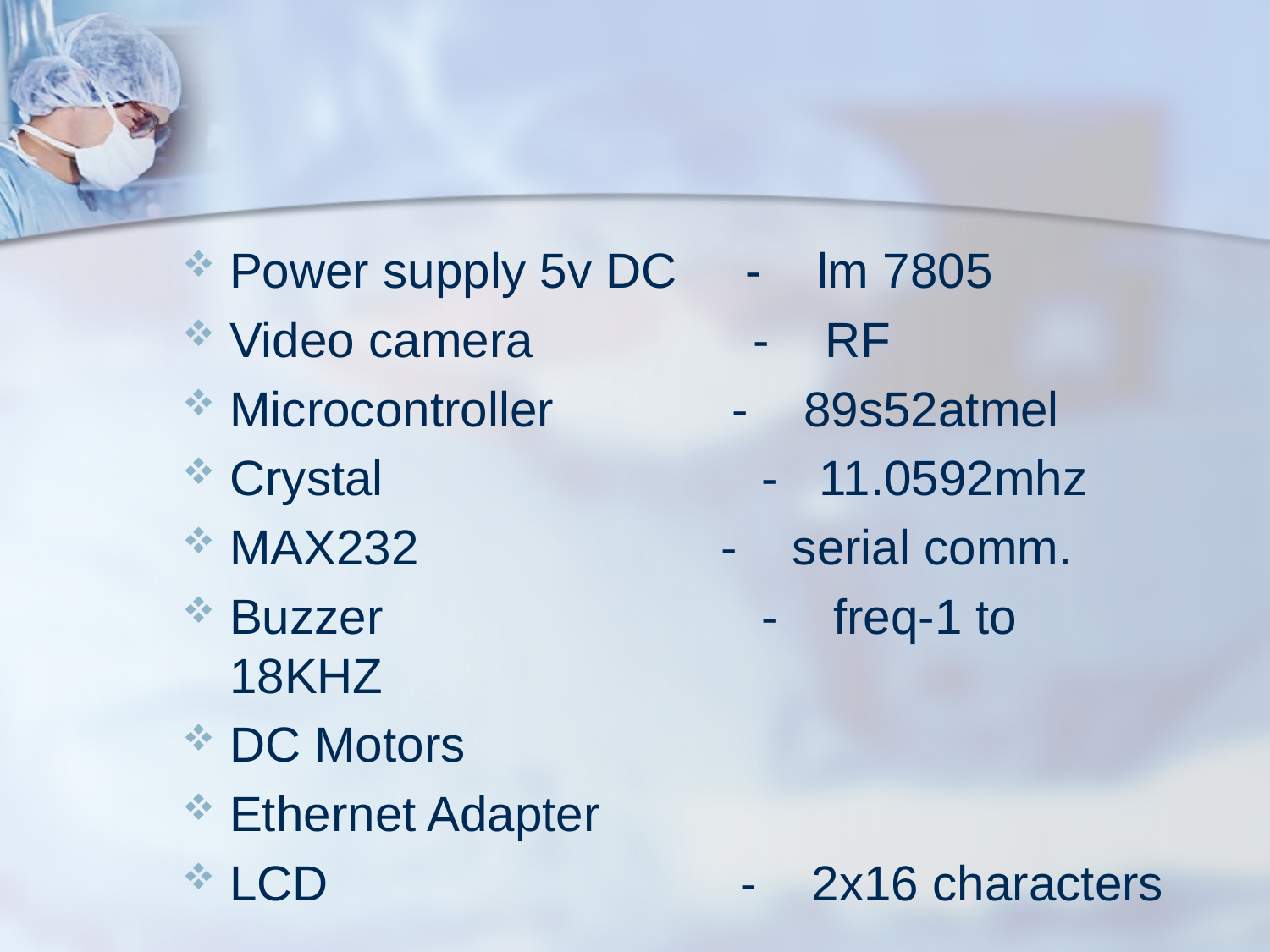

Power supply 5v DC     -    lm 7805
Video camera                -    RF
Microcontroller             -    89s52atmel
Crystal		           -   11.0592mhz
MAX232                      -    serial comm.
Buzzer		           -    freq-1 to 18KHZ
DC Motors
Ethernet Adapter
LCD                              -    2x16 characters